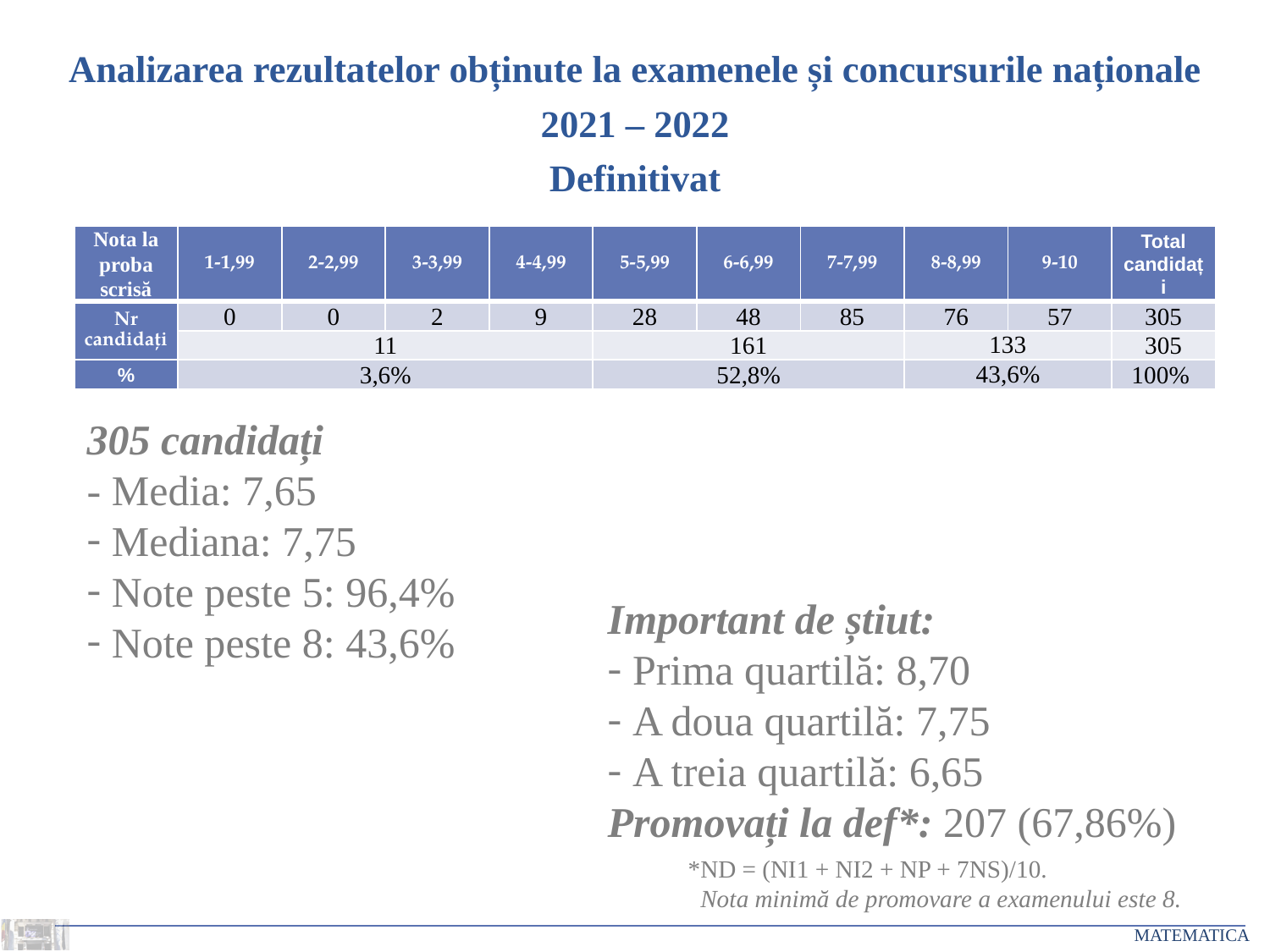

Analizarea rezultatelor obținute la examenele și concursurile naționale 2021 – 2022
Definitivat

| Nota la proba scrisă | 1-1,99 | 2-2,99 | 3-3,99 | 4-4,99 | 5-5,99 | 6-6,99 | 7-7,99 | 8-8,99 | 9-10 | Total candidați |
| --- | --- | --- | --- | --- | --- | --- | --- | --- | --- | --- |
| Nr candidați | 0 | 0 | 2 | 9 | 28 | 48 | 85 | 76 | 57 | 305 |
|  | 11 |  |  |  | 161 |  |  | 133 |  | 305 |
| % | 3,6% |  |  |  | 52,8% |  |  | 43,6% |  | 100% |
305 candidați
- Media: 7,65
 Mediana: 7,75
 Note peste 5: 96,4%
 Note peste 8: 43,6%
Important de știut:
 Prima quartilă: 8,70
 A doua quartilă: 7,75
 A treia quartilă: 6,65
Promovați la def*: 207 (67,86%)
*ND = (NI1 + NI2 + NP + 7NS)/10.
  Nota minimă de promovare a examenului este 8.